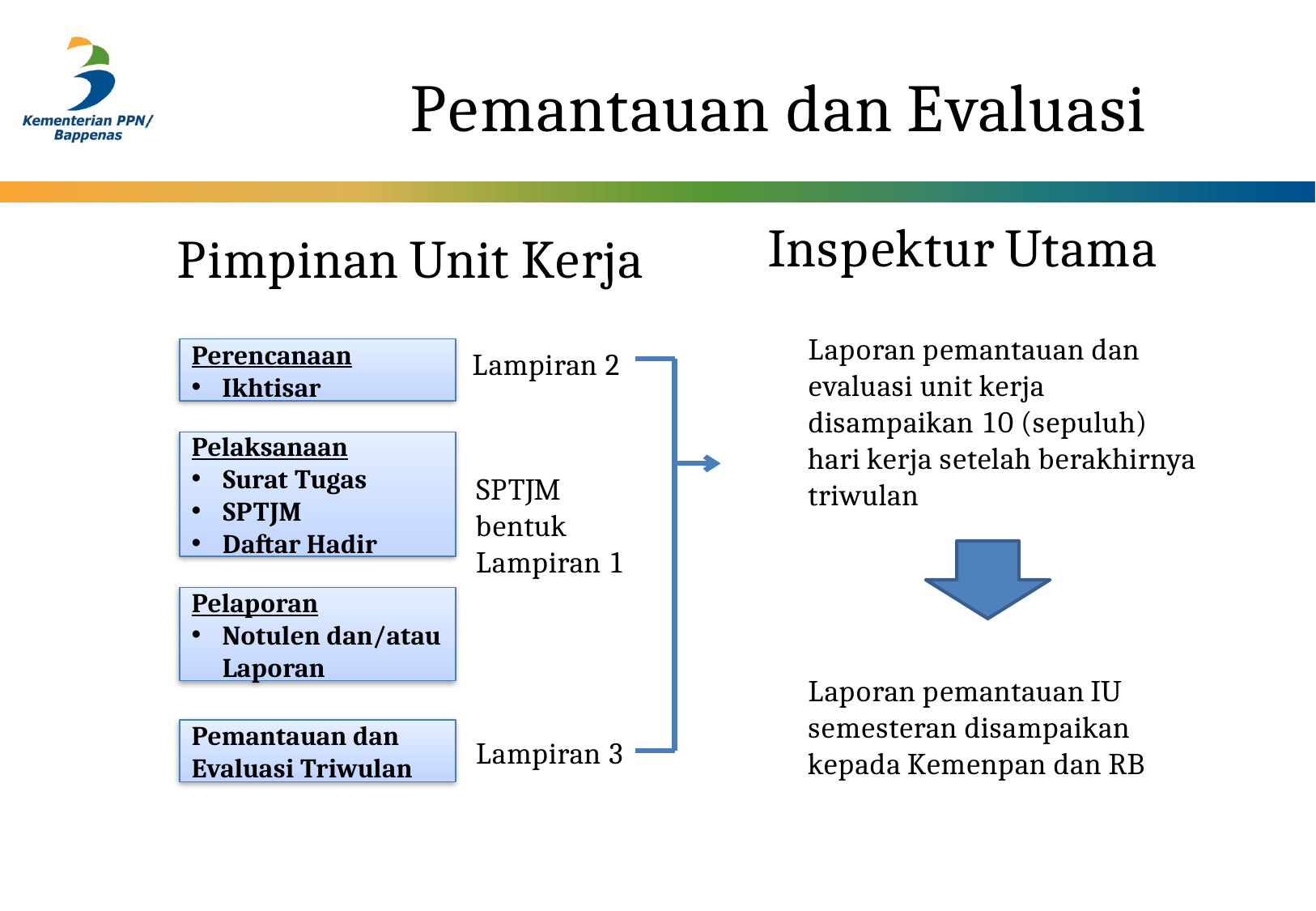

# Pemantauan dan Evaluasi
Inspektur Utama
Pimpinan Unit Kerja

Laporan pemantauan dan evaluasi unit kerja disampaikan 10 (sepuluh) hari kerja setelah berakhirnya triwulan
Perencanaan
Ikhtisar
Lampiran 2
Pelaksanaan
Surat Tugas
SPTJM
Daftar Hadir
SPTJM bentuk Lampiran 1

Pelaporan
Notulen dan/atau Laporan
Laporan pemantauan IU semesteran disampaikan kepada Kemenpan dan RB
Pemantauan dan Evaluasi Triwulan
Lampiran 3